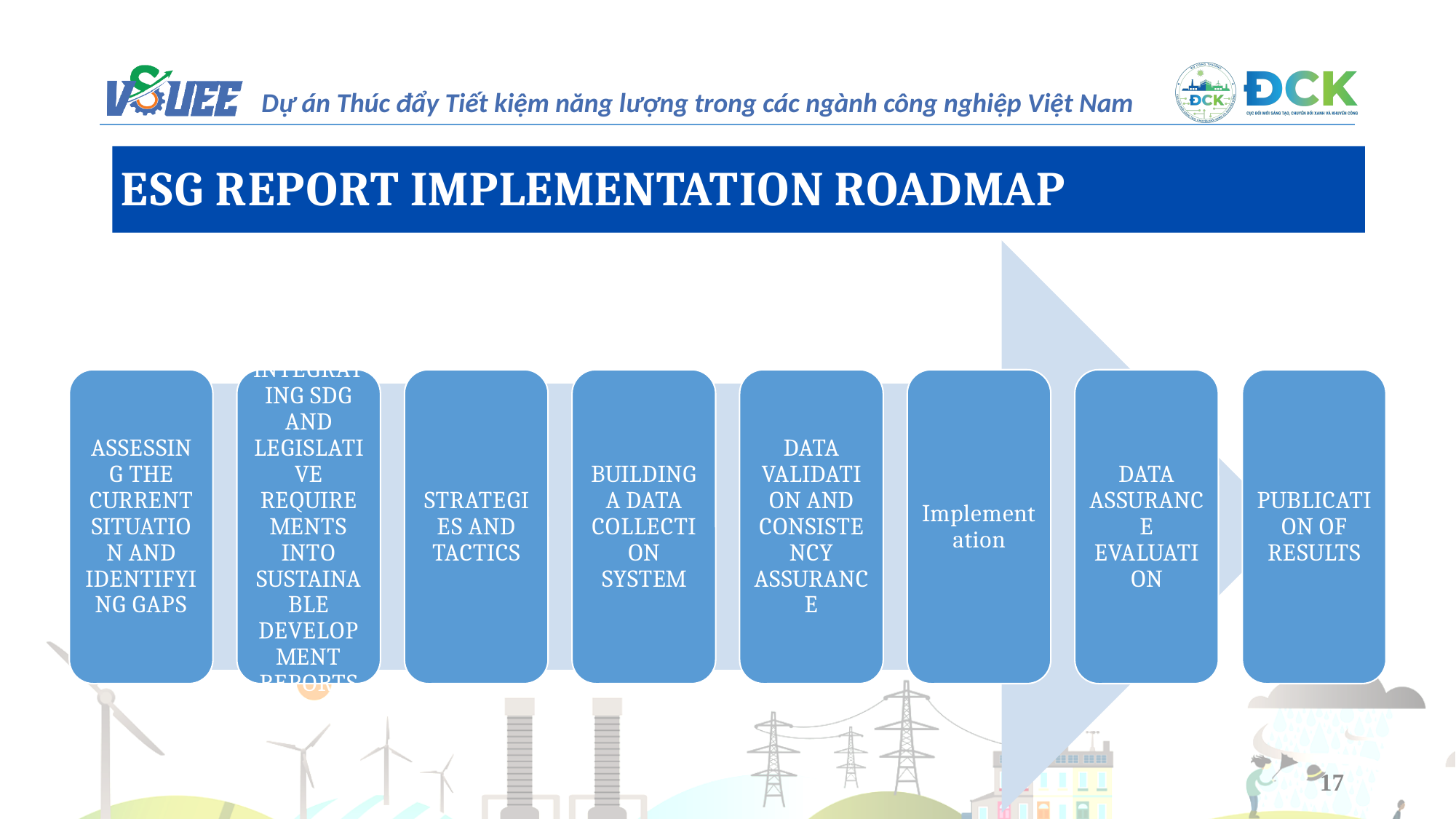

ESG REPORT IMPLEMENTATION ROADMAP

ASSESSING THE CURRENT SITUATION AND IDENTIFYING GAPS
INTEGRATING SDG AND LEGISLATIVE REQUIREMENTS INTO SUSTAINABLE DEVELOPMENT REPORTS
STRATEGIES AND TACTICS
BUILDING A DATA COLLECTION SYSTEM
DATA VALIDATION AND CONSISTENCY ASSURANCE
Implementation
DATA ASSURANCE EVALUATION
PUBLICATION OF RESULTS
17